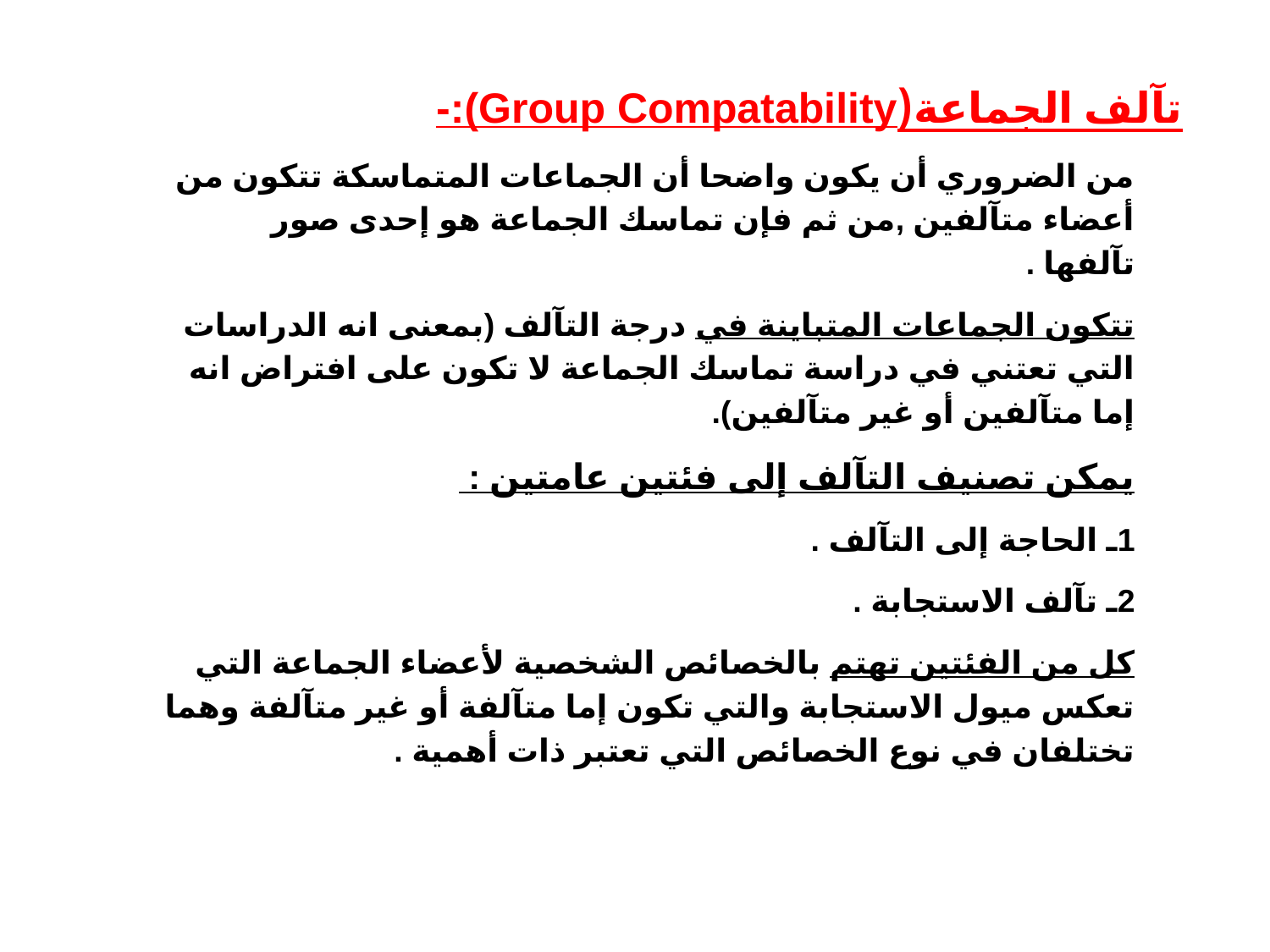

تآلف الجماعة(Group Compatability):-
من الضروري أن يكون واضحا أن الجماعات المتماسكة تتكون من أعضاء متآلفين ,من ثم فإن تماسك الجماعة هو إحدى صور تآلفها .
تتكون الجماعات المتباينة في درجة التآلف (بمعنى انه الدراسات التي تعتني في دراسة تماسك الجماعة لا تكون على افتراض انه إما متآلفين أو غير متآلفين).
يمكن تصنيف التآلف إلى فئتين عامتين :
1ـ الحاجة إلى التآلف .
2ـ تآلف الاستجابة .
كل من الفئتين تهتم بالخصائص الشخصية لأعضاء الجماعة التي تعكس ميول الاستجابة والتي تكون إما متآلفة أو غير متآلفة وهما تختلفان في نوع الخصائص التي تعتبر ذات أهمية .